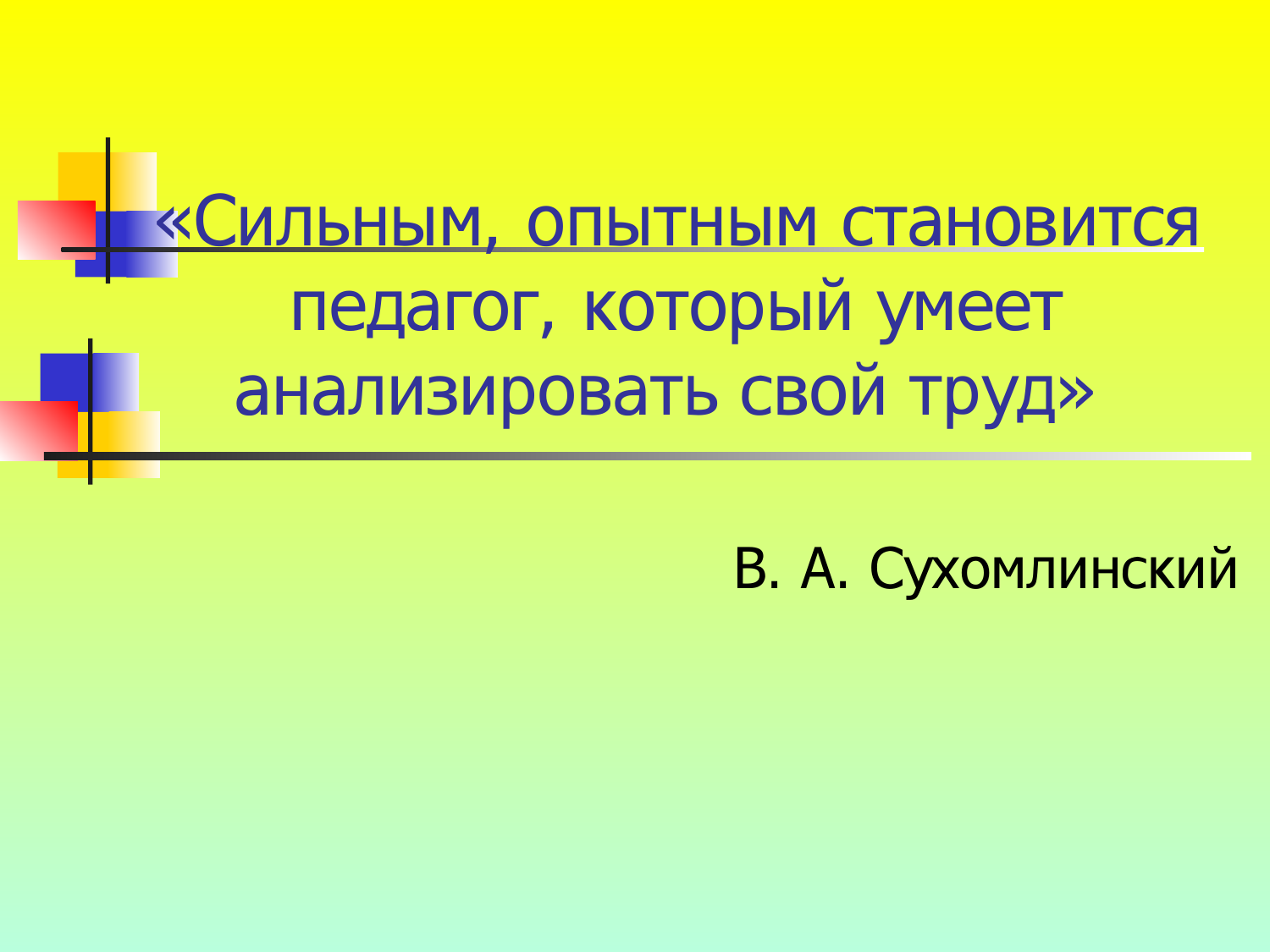

# «Сильным, опытным становится педагог, который умеет анализировать свой труд»
В. А. Сухомлинский